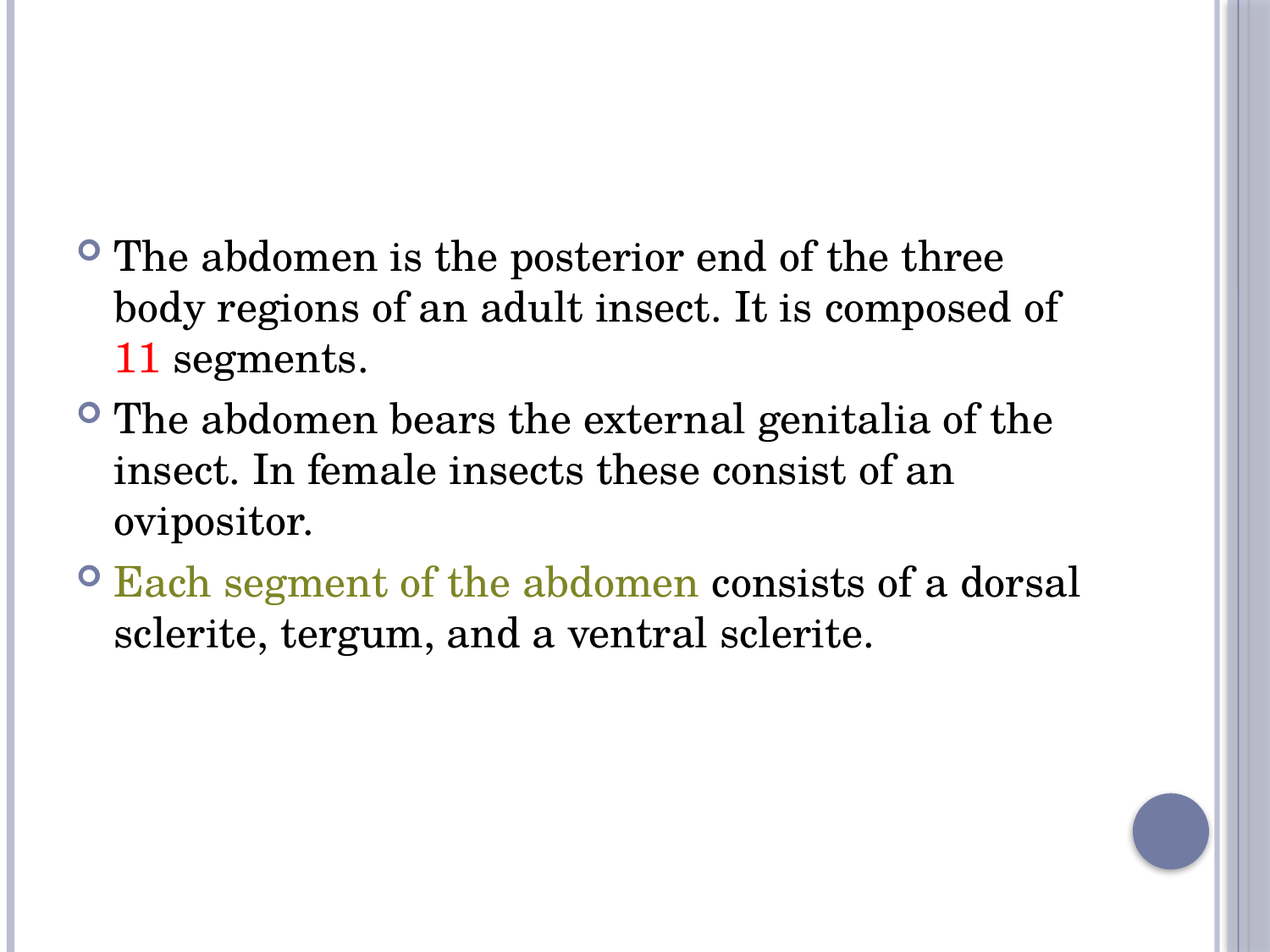

#
The abdomen is the posterior end of the three body regions of an adult insect. It is composed of 11 segments.
The abdomen bears the external genitalia of the insect. In female insects these consist of an ovipositor.
Each segment of the abdomen consists of a dorsal sclerite, tergum, and a ventral sclerite.